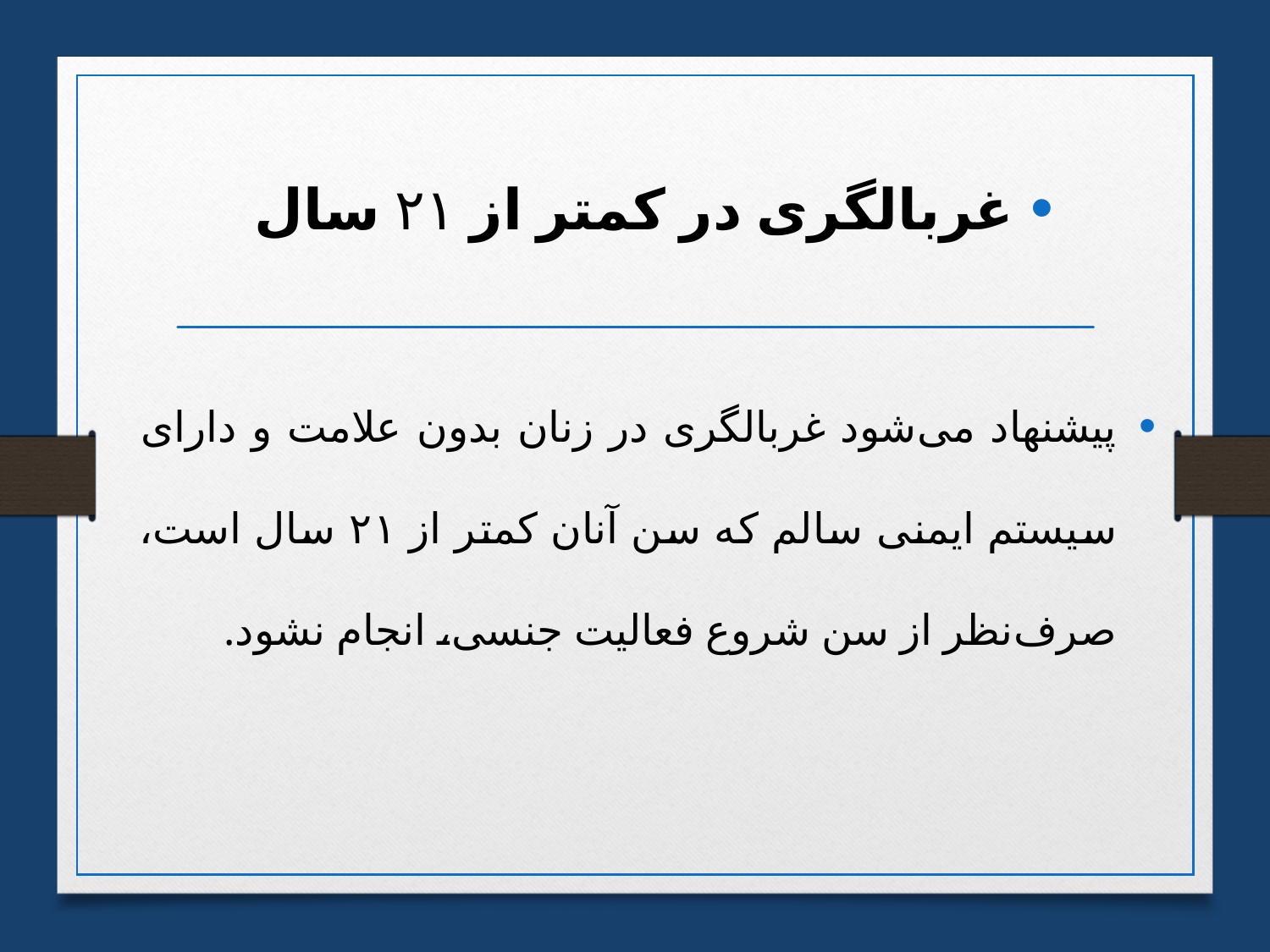

غربالگری در کمتر از ۲۱ سال
پیشنهاد می‌شود غربالگری در زنان بدون علامت و دارای سیستم ایمنی سالم که سن آنان کمتر از ۲۱ سال است، صرف‌نظر از سن شروع فعالیت جنسی، انجام نشود.